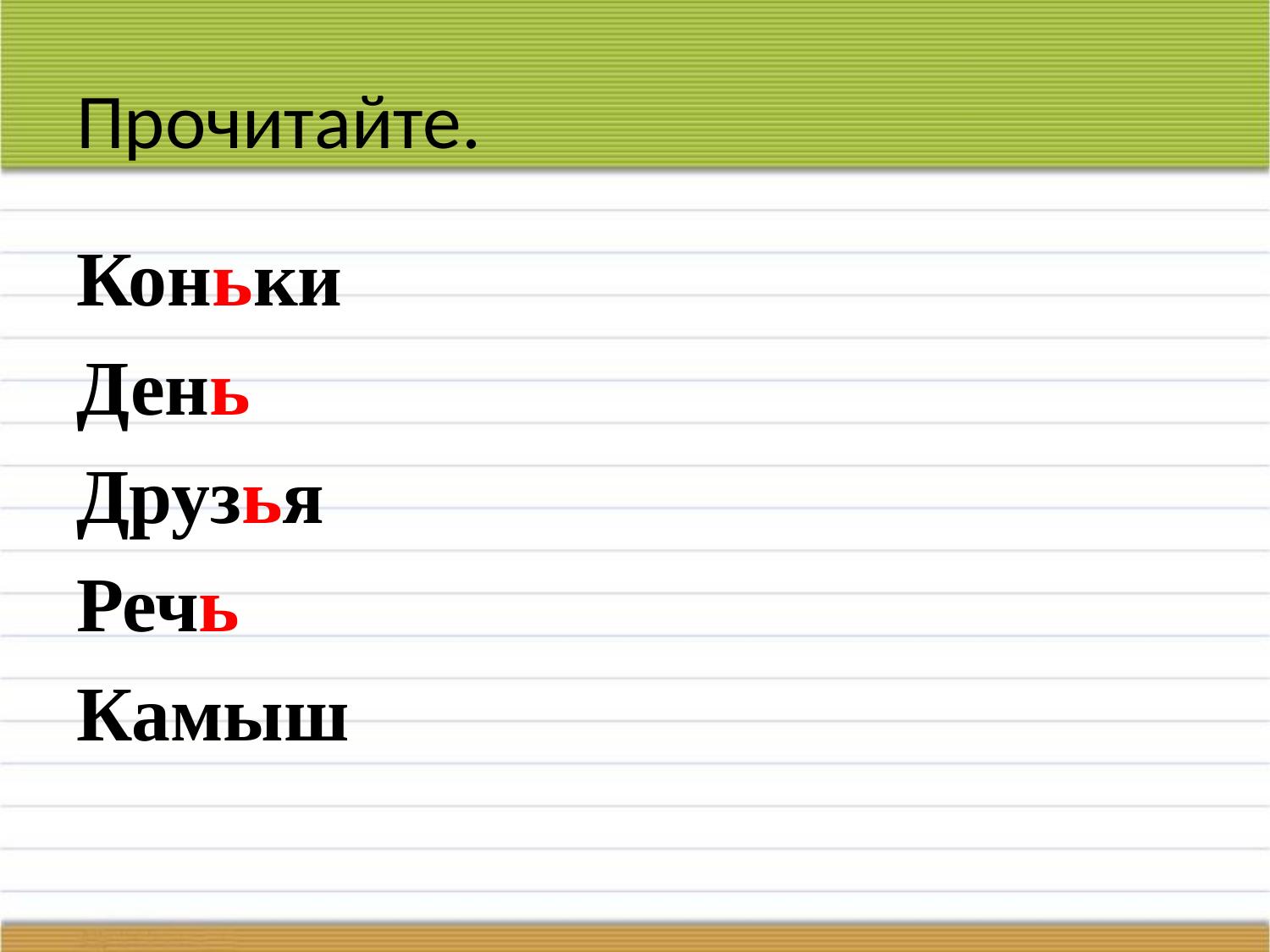

# Прочитайте.
Коньки
День
Друзья
Речь
Камыш